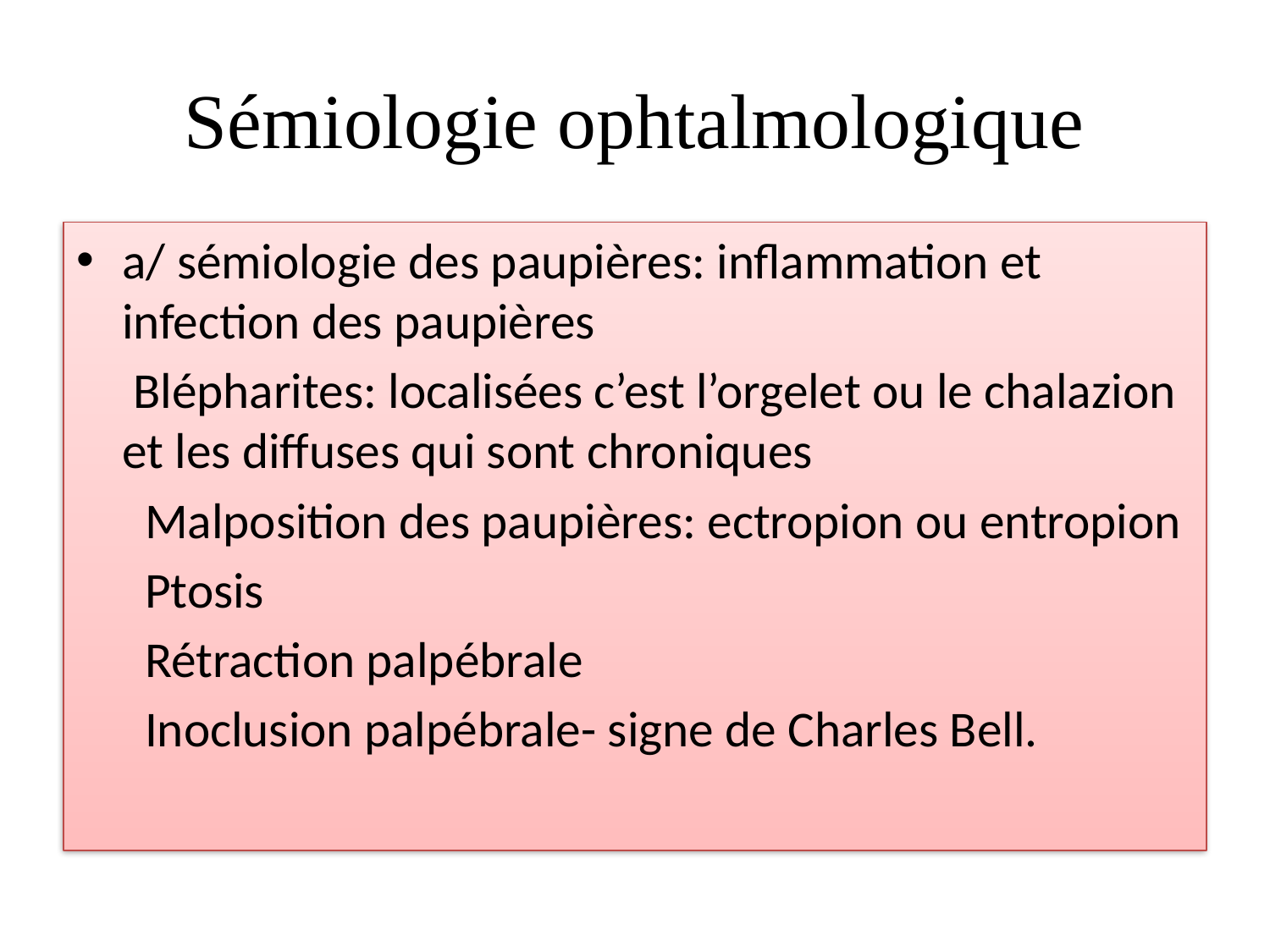

# Sémiologie ophtalmologique
a/ sémiologie des paupières: inflammation et infection des paupières
     Blépharites: localisées c’est l’orgelet ou le chalazion et les diffuses qui sont chroniques
      Malposition des paupières: ectropion ou entropion
      Ptosis
      Rétraction palpébrale
      Inoclusion palpébrale- signe de Charles Bell.